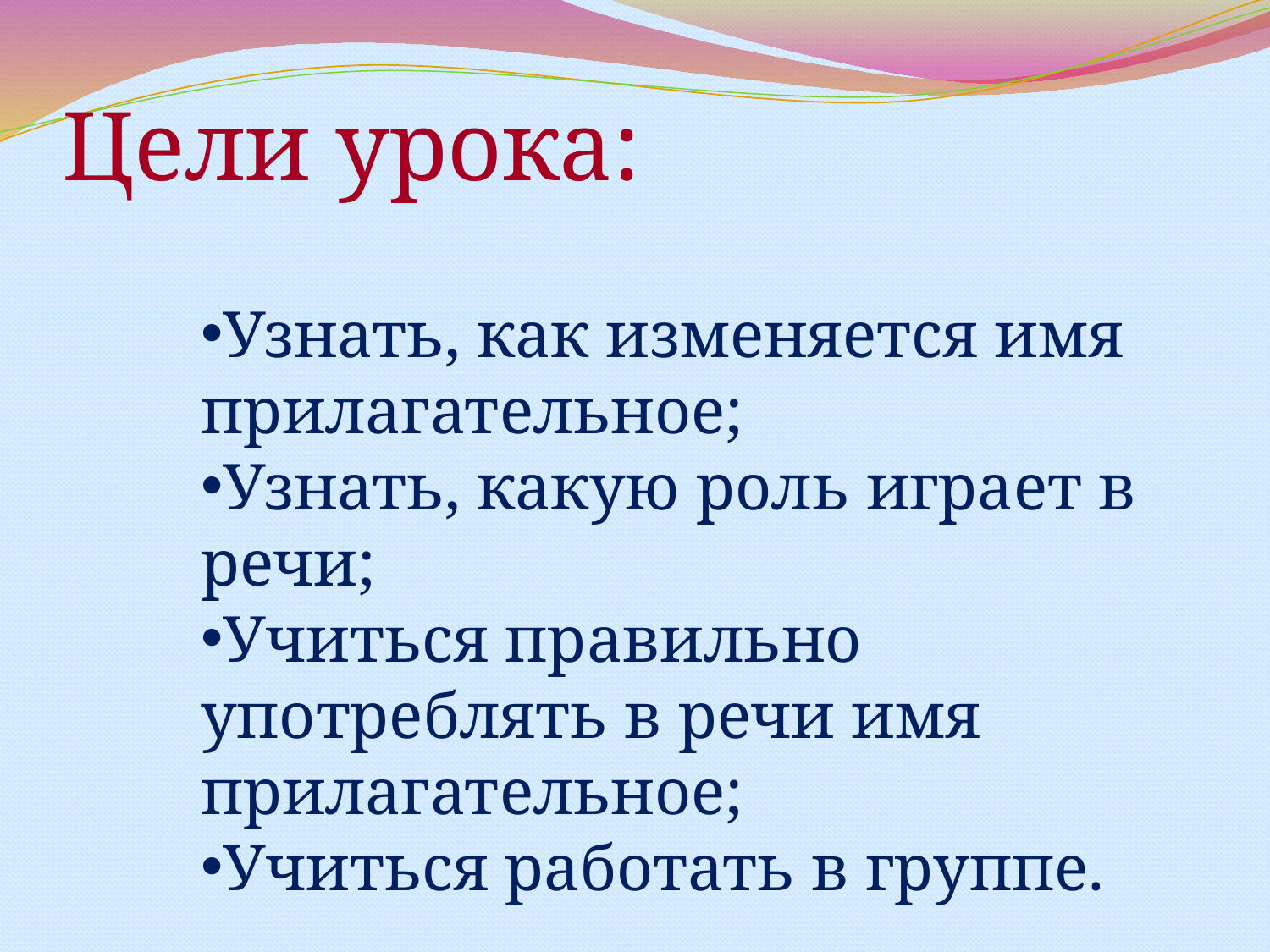

Цели урока:
Узнать, как изменяется имя прилагательное;
Узнать, какую роль играет в речи;
Учиться правильно употреблять в речи имя прилагательное;
Учиться работать в группе.